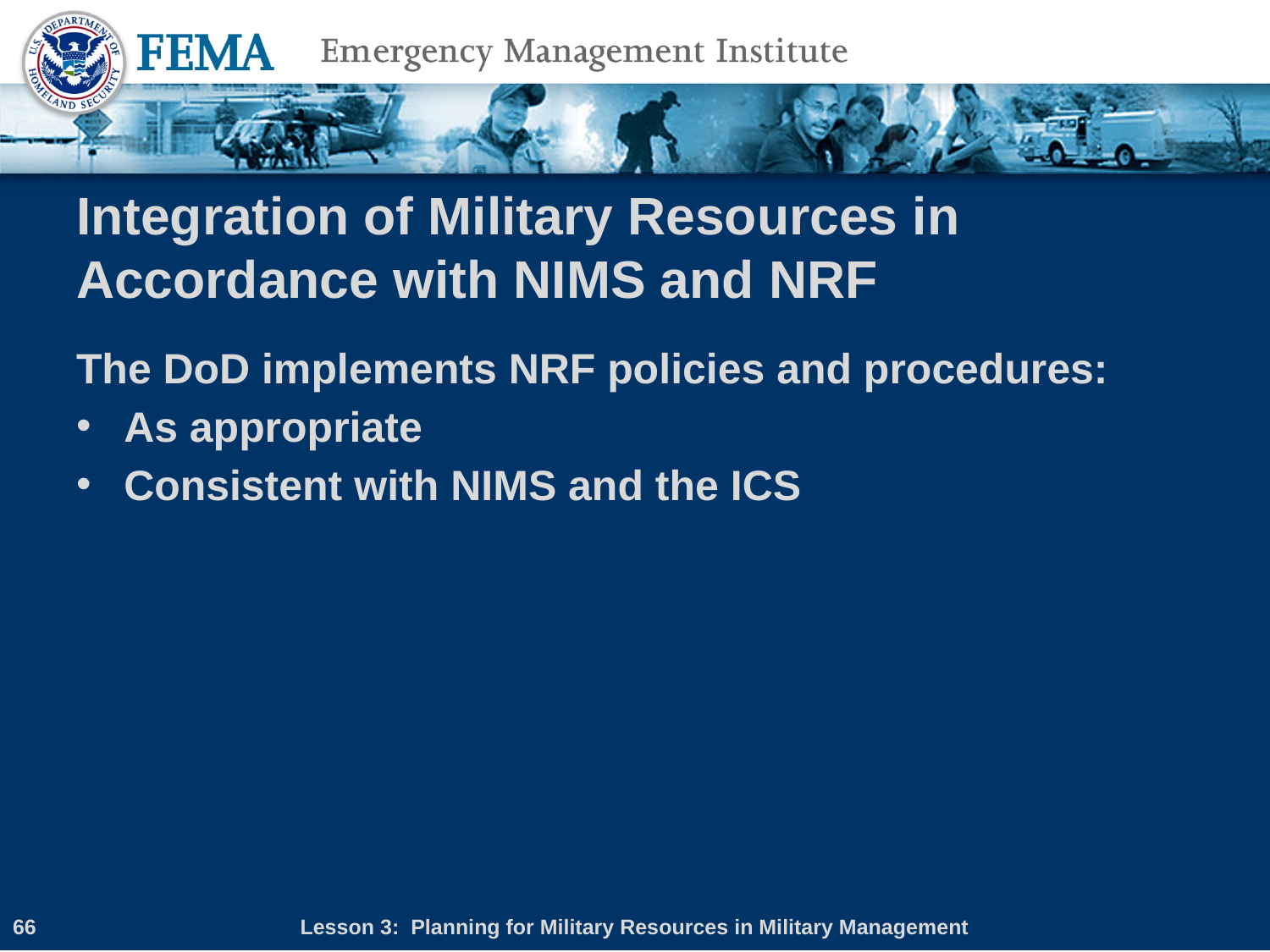

# Integration of Military Resources in Accordance with NIMS and NRF
The DoD implements NRF policies and procedures:
As appropriate
Consistent with NIMS and the ICS
66
Lesson 3:  Planning for Military Resources in Military Management